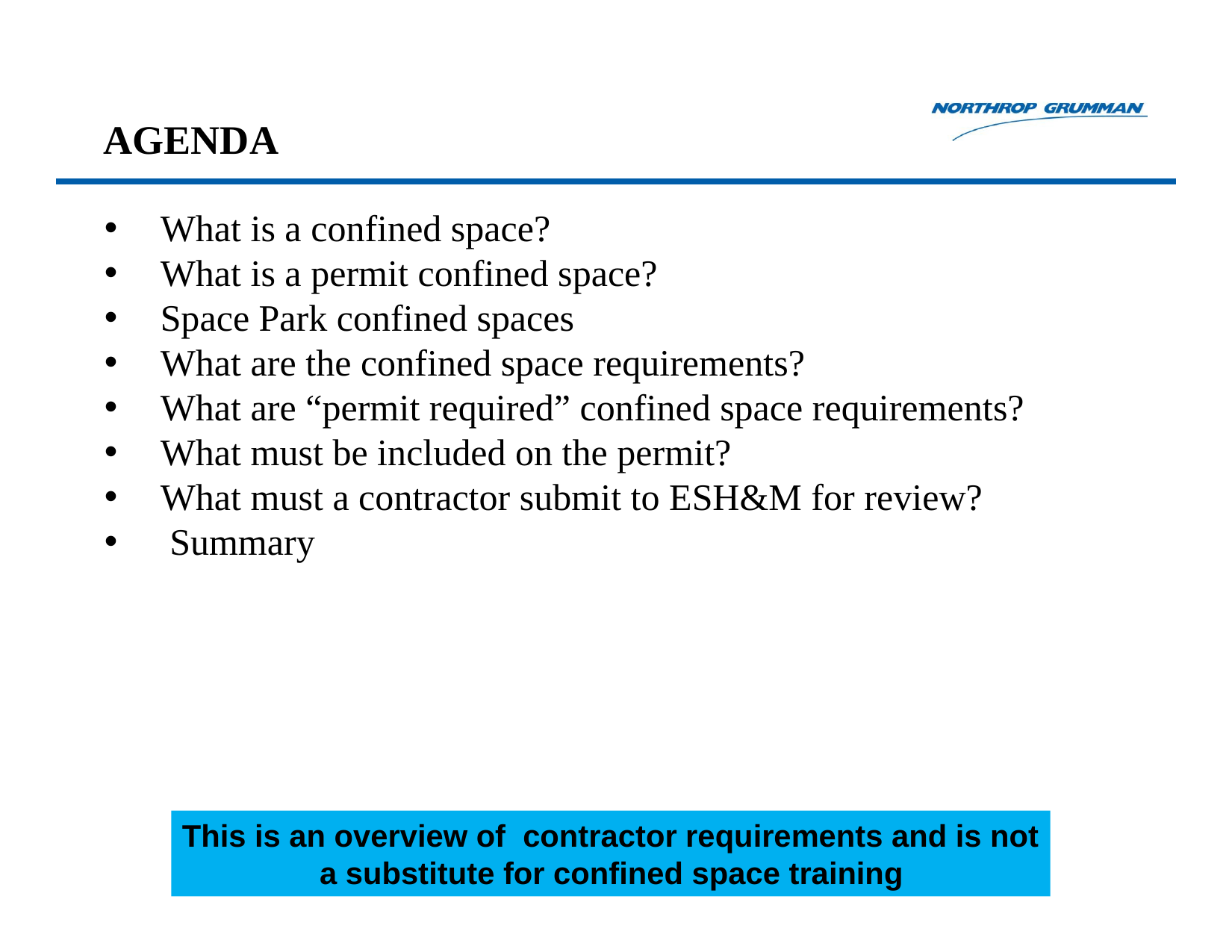

# AGENDA
What is a confined space?
What is a permit confined space?
Space Park confined spaces
What are the confined space requirements?
What are “permit required” confined space requirements?
What must be included on the permit?
What must a contractor submit to ESH&M for review?
 Summary
This is an overview of  contractor requirements and is not
                a substitute for confined space training